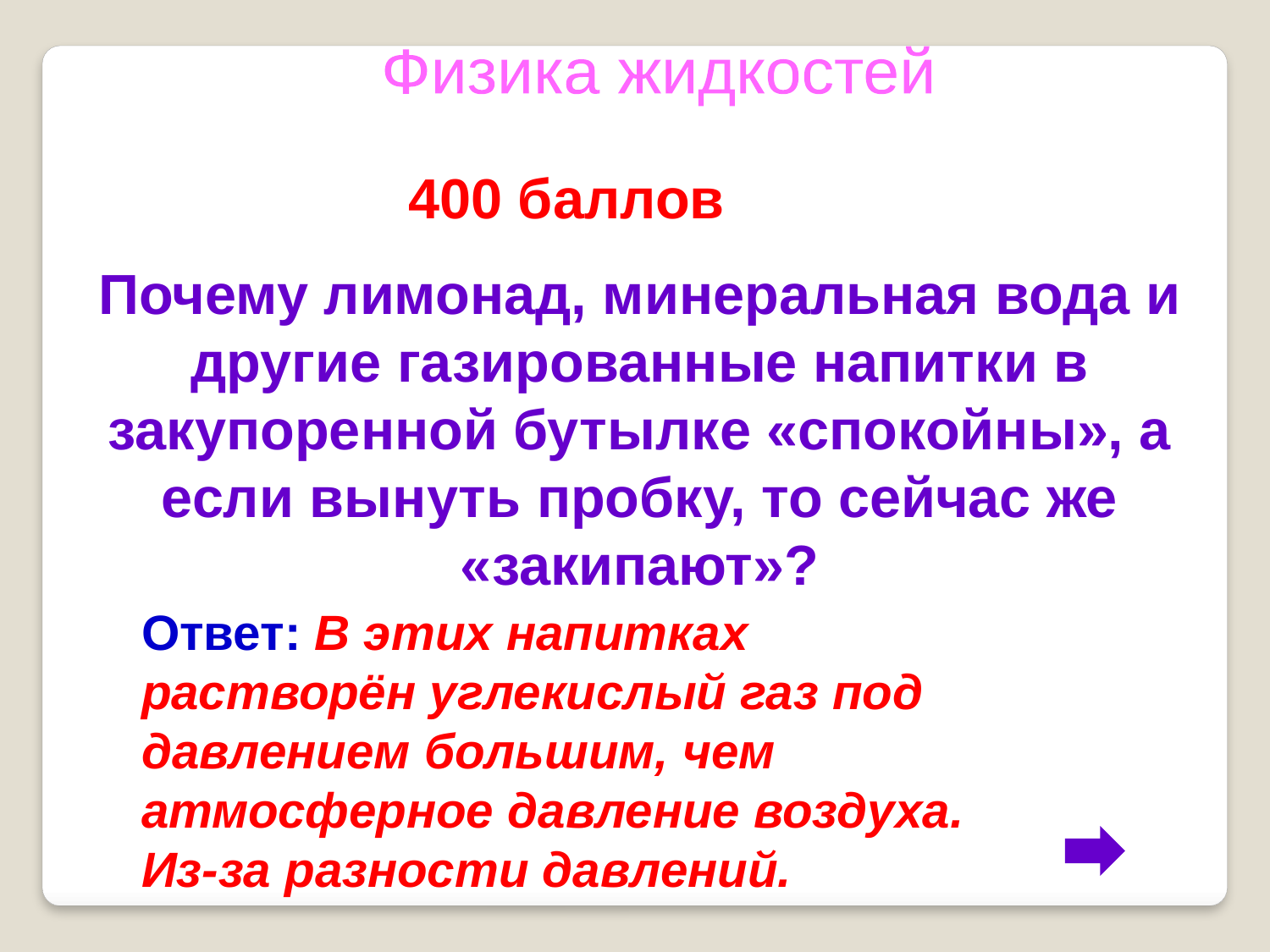

Физика жидкостей
                                       400 баллов
Почему лимонад, минеральная вода и другие газированные напитки в закупоренной бутылке «спокойны», а если вынуть пробку, то сейчас же «закипают»?
Ответ: В этих напитках растворён углекислый газ под давлением большим, чем атмосферное давление воздуха. Из-за разности давлений.